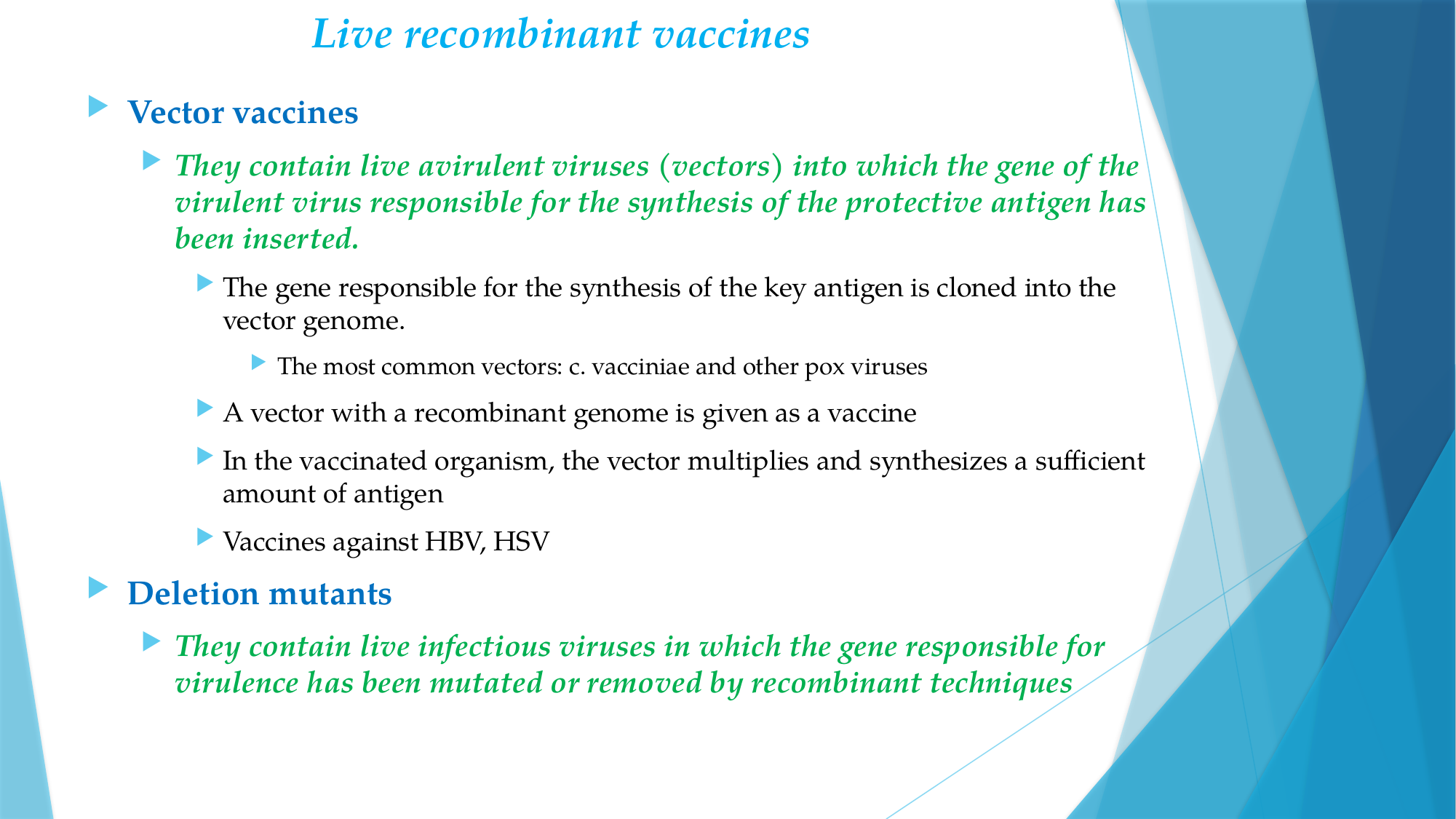

Live recombinant vaccines
Vector vaccines
They contain live avirulent viruses (vectors) into which the gene of the virulent virus responsible for the synthesis of the protective antigen has been inserted.
The gene responsible for the synthesis of the key antigen is cloned into the vector genome.
The most common vectors: c. vacciniae and other pox viruses
A vector with a recombinant genome is given as a vaccine
In the vaccinated organism, the vector multiplies and synthesizes a sufficient amount of antigen
Vaccines against HBV, HSV
Deletion mutants
They contain live infectious viruses in which the gene responsible for virulence has been mutated or removed by recombinant techniques